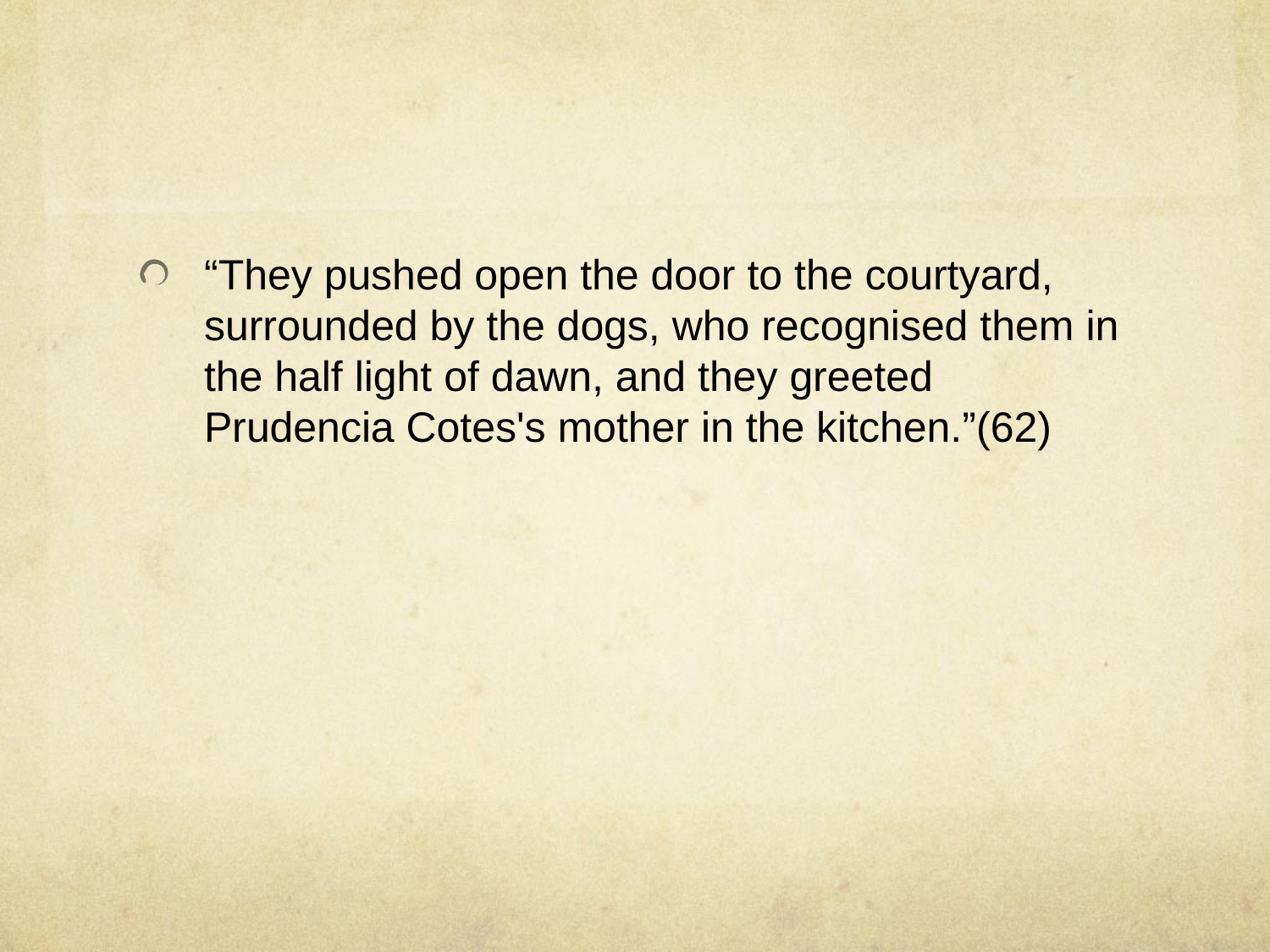

#
“They pushed open the door to the courtyard, surrounded by the dogs, who recognised them in the half light of dawn, and they greeted Prudencia Cotes's mother in the kitchen.”(62)